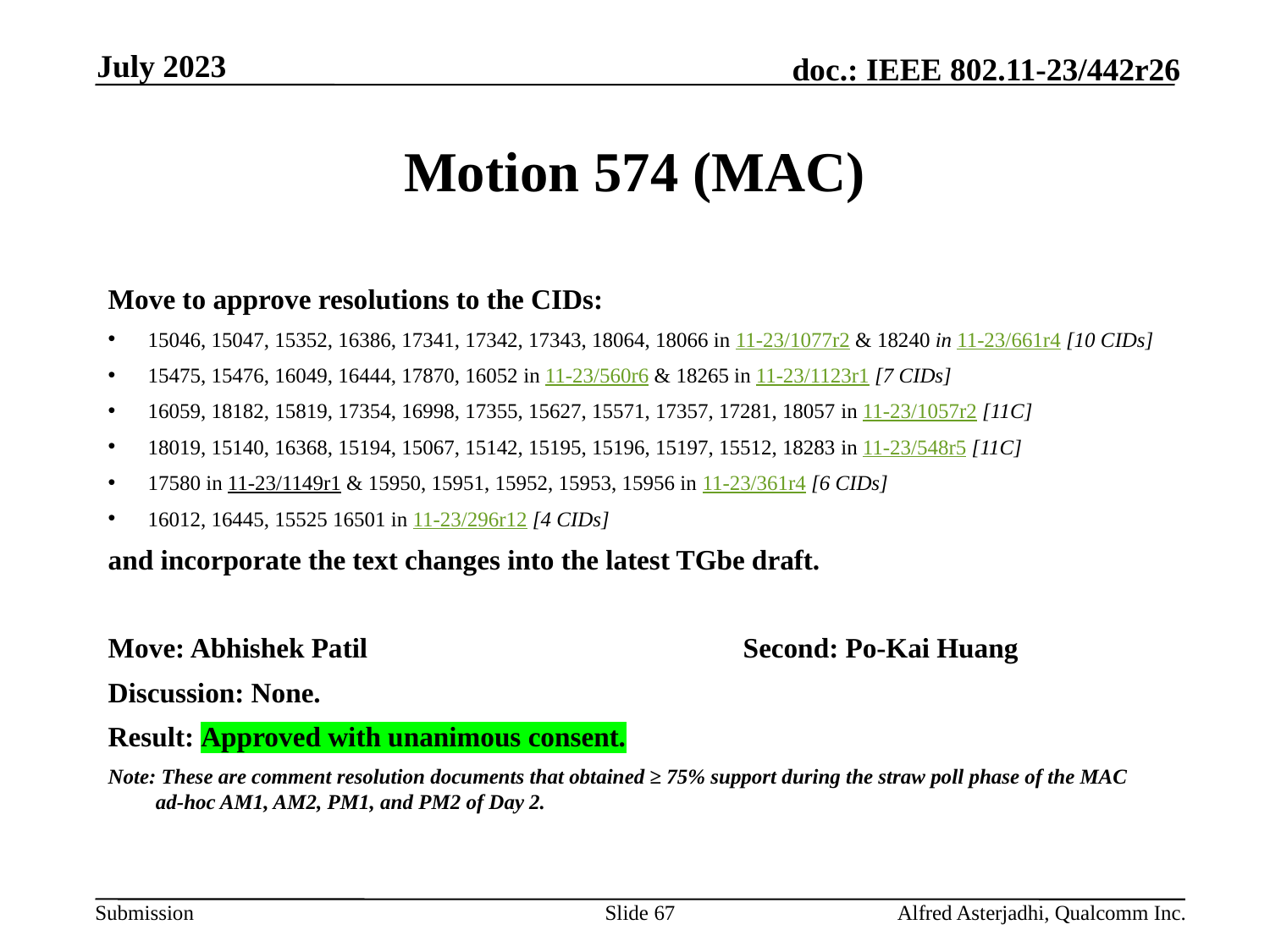

July 2023
# Motion 574 (MAC)
Move to approve resolutions to the CIDs:
15046, 15047, 15352, 16386, 17341, 17342, 17343, 18064, 18066 in 11-23/1077r2 & 18240 in 11-23/661r4 [10 CIDs]
15475, 15476, 16049, 16444, 17870, 16052 in 11-23/560r6 & 18265 in 11-23/1123r1 [7 CIDs]
16059, 18182, 15819, 17354, 16998, 17355, 15627, 15571, 17357, 17281, 18057 in 11-23/1057r2 [11C]
18019, 15140, 16368, 15194, 15067, 15142, 15195, 15196, 15197, 15512, 18283 in 11-23/548r5 [11C]
17580 in 11-23/1149r1 & 15950, 15951, 15952, 15953, 15956 in 11-23/361r4 [6 CIDs]
16012, 16445, 15525 16501 in 11-23/296r12 [4 CIDs]
and incorporate the text changes into the latest TGbe draft.

Move: Abhishek Patil			Second: Po-Kai Huang
Discussion: None.
Result: Approved with unanimous consent.
Note: These are comment resolution documents that obtained ≥ 75% support during the straw poll phase of the MAC ad-hoc AM1, AM2, PM1, and PM2 of Day 2.
Slide 67
Alfred Asterjadhi, Qualcomm Inc.